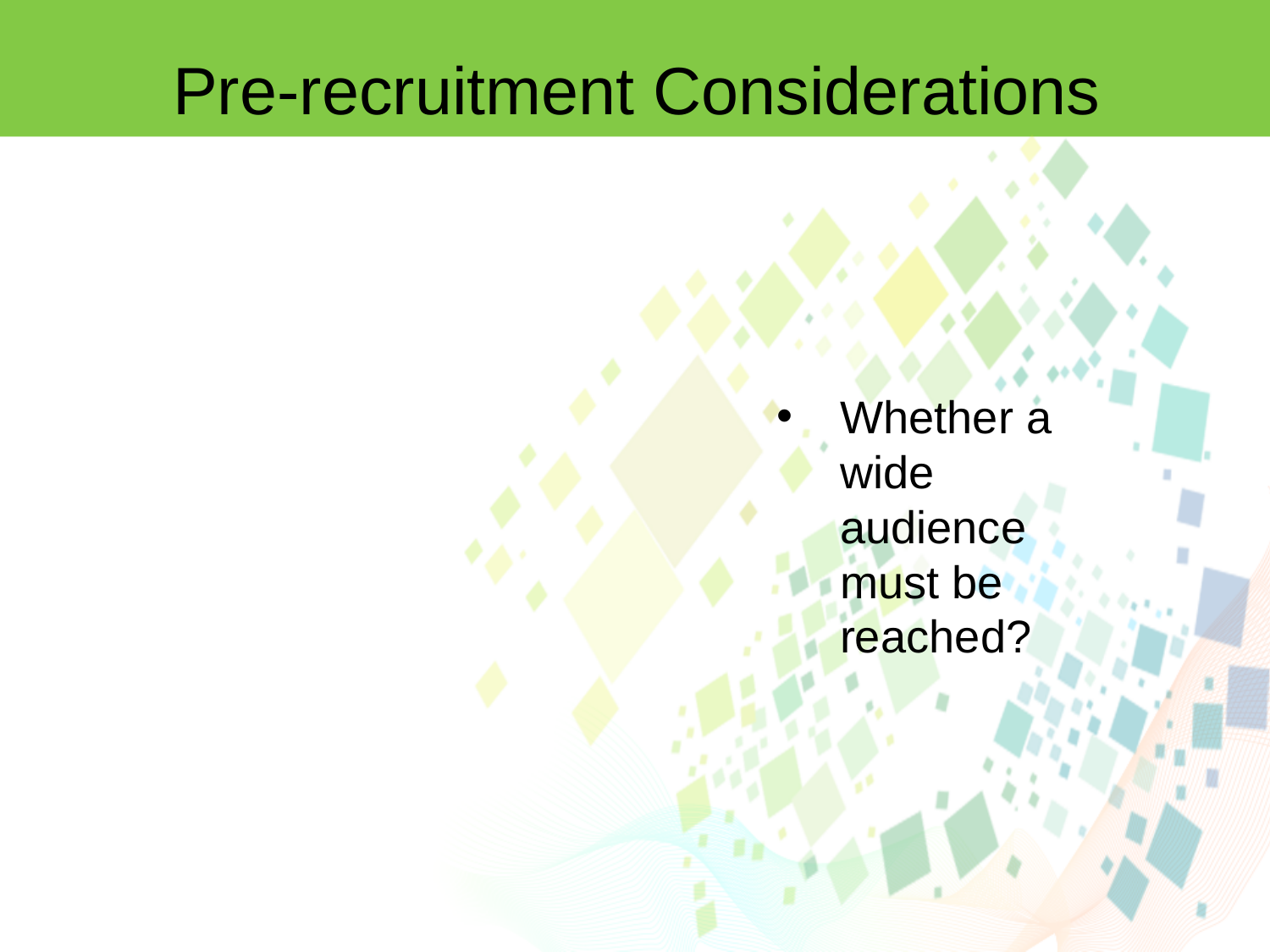

Pre-recruitment Considerations
Whether a wide audience must be reached?